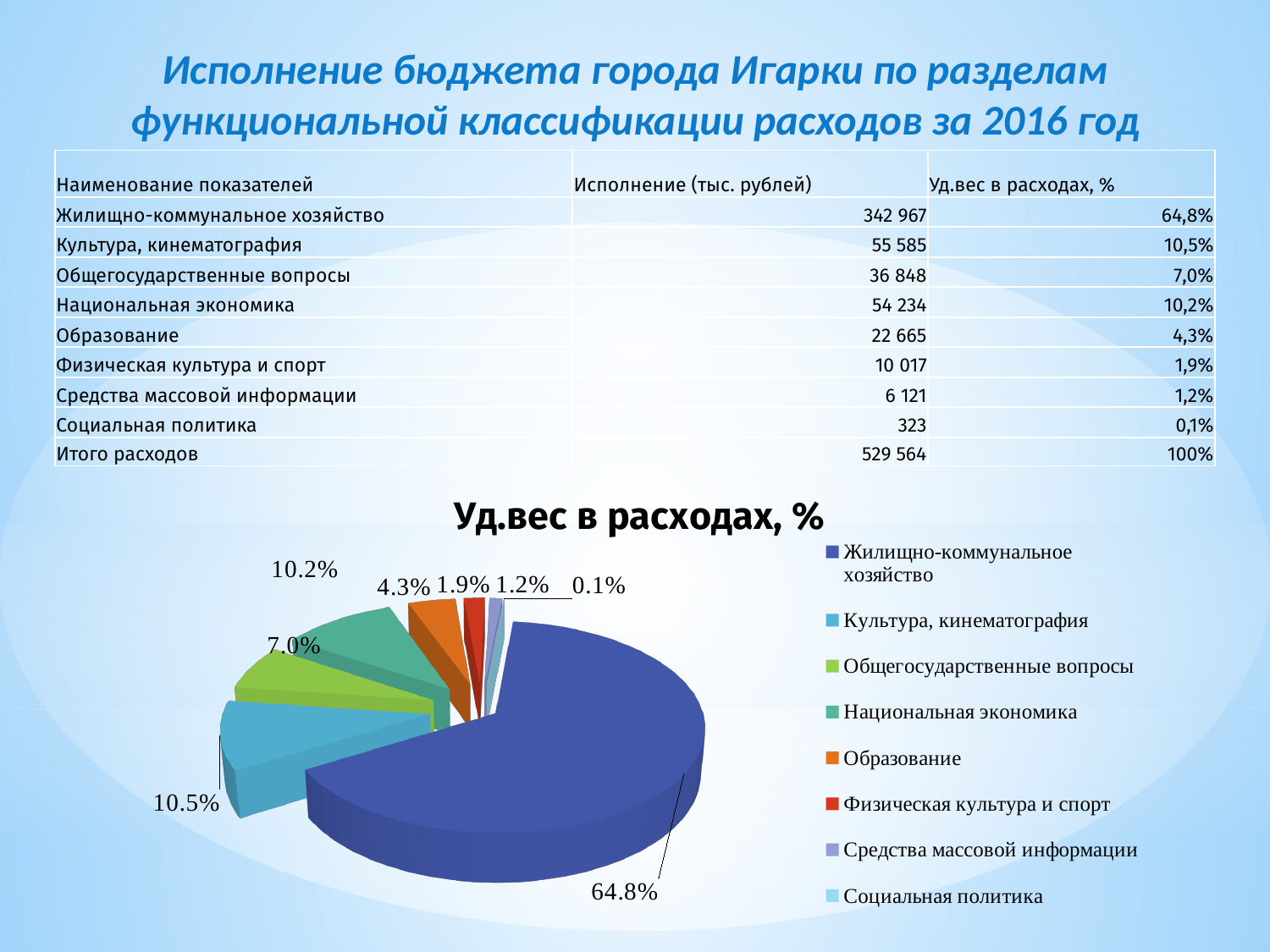

Исполнение бюджета города Игарки по разделам
функциональной классификации расходов за 2016 год
| Наименование показателей | Исполнение (тыс. рублей) | Уд.вес в расходах, % |
| --- | --- | --- |
| Жилищно-коммунальное хозяйство | 342 967 | 64,8% |
| Культура, кинематография | 55 585 | 10,5% |
| Общегосударственные вопросы | 36 848 | 7,0% |
| Национальная экономика | 54 234 | 10,2% |
| Образование | 22 665 | 4,3% |
| Физическая культура и спорт | 10 017 | 1,9% |
| Средства массовой информации | 6 121 | 1,2% |
| Социальная политика | 323 | 0,1% |
| Итого расходов | 529 564 | 100% |

[unsupported chart]

[unsupported chart]